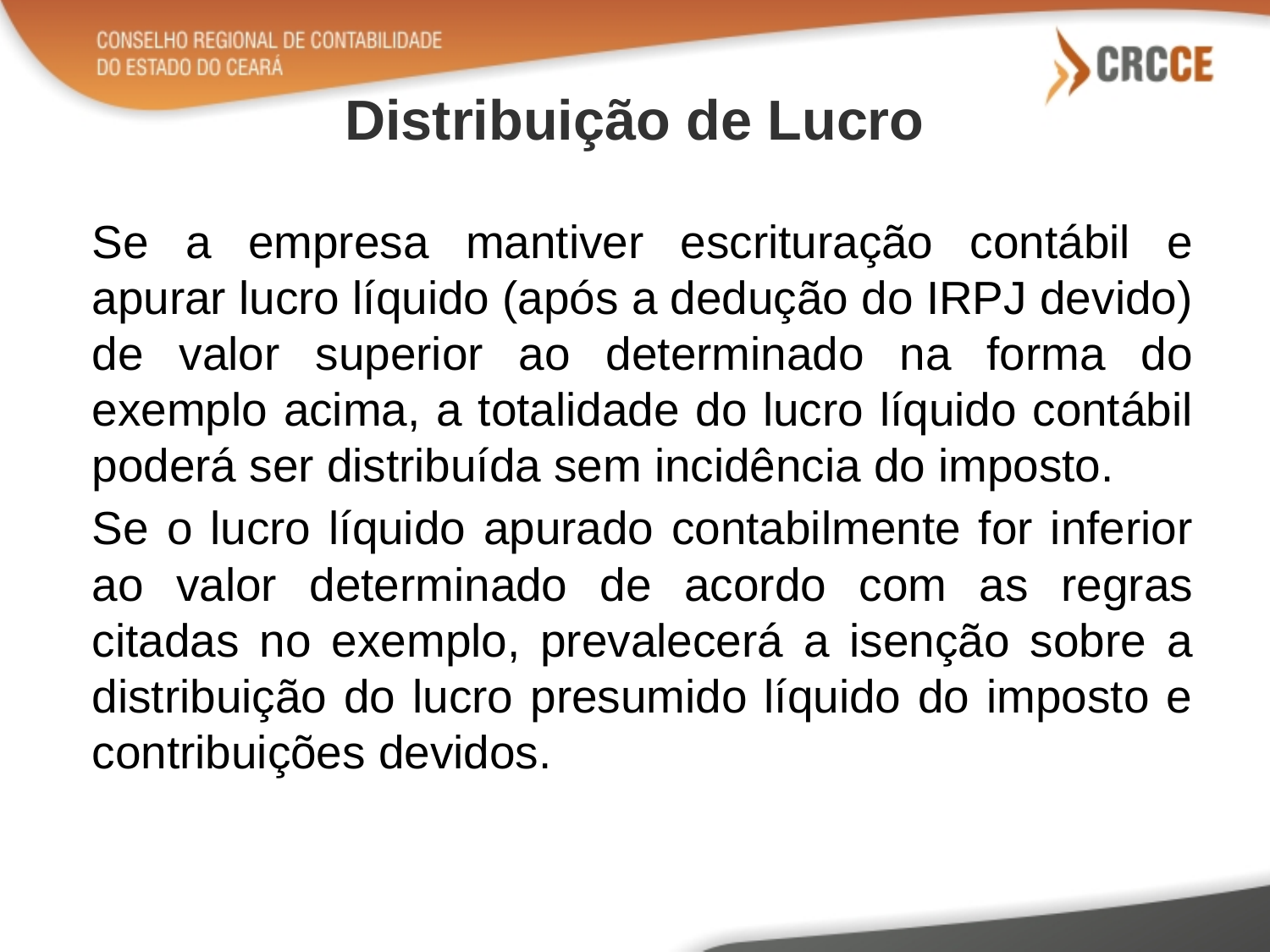

# Distribuição de Lucro
Se a empresa mantiver escrituração contábil e apurar lucro líquido (após a dedução do IRPJ devido) de valor superior ao determinado na forma do exemplo acima, a totalidade do lucro líquido contábil poderá ser distribuída sem incidência do imposto.
Se o lucro líquido apurado contabilmente for inferior ao valor determinado de acordo com as regras citadas no exemplo, prevalecerá a isenção sobre a distribuição do lucro presumido líquido do imposto e contribuições devidos.